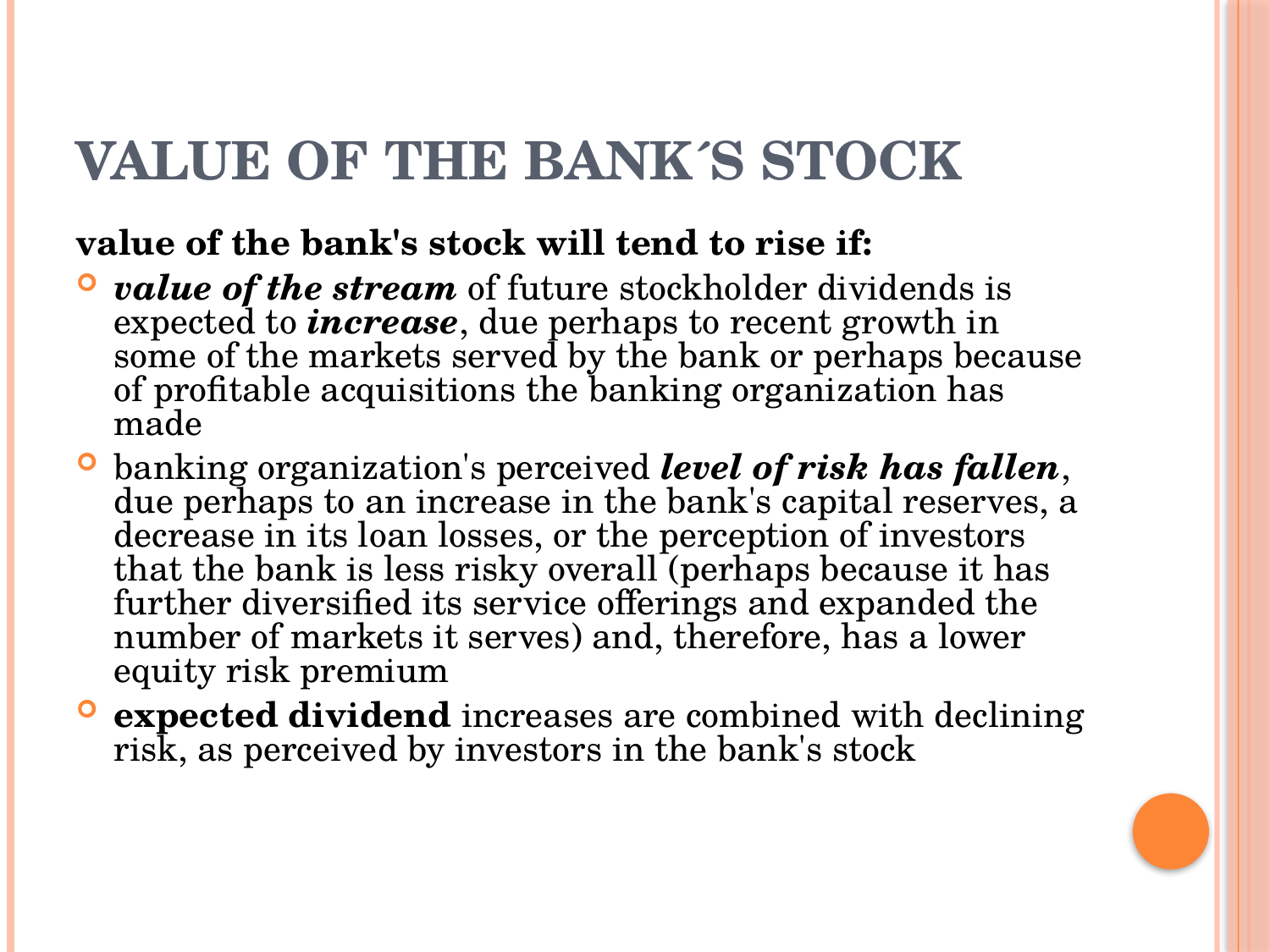

# Value of the bank´s stock
value of the bank's stock will tend to rise if:
value of the stream of future stockholder dividends is expected to increase, due perhaps to recent growth in some of the markets served by the bank or perhaps because of profitable acquisitions the banking organization has made
banking organization's perceived level of risk has fallen, due perhaps to an increase in the bank's capital reserves, a decrease in its loan losses, or the perception of investors that the bank is less risky overall (perhaps because it has further diversified its service offerings and expanded the number of markets it serves) and, therefore, has a lower equity risk premium
expected dividend increases are combined with declining risk, as perceived by investors in the bank's stock